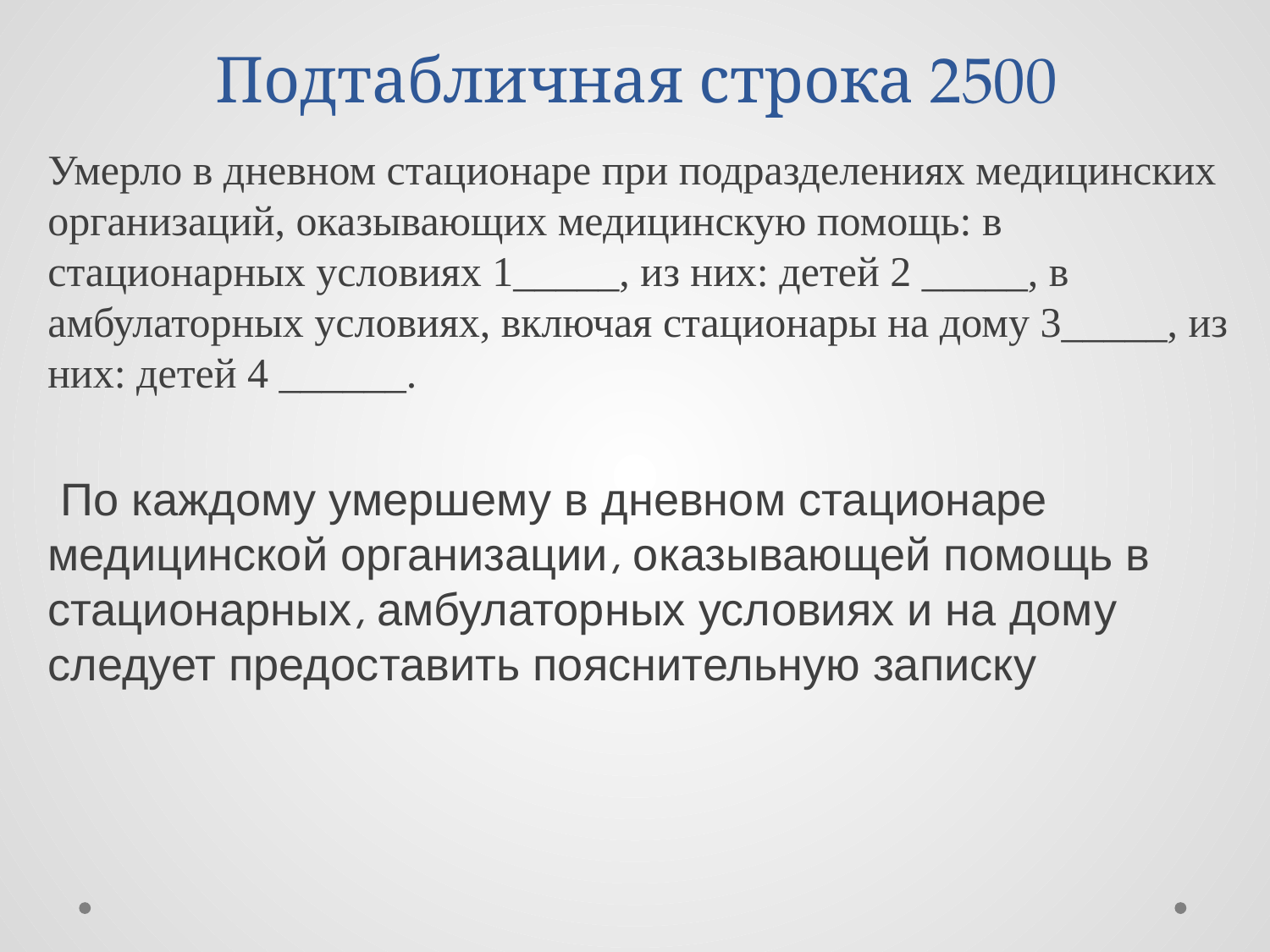

# Подтабличная строка 2500
Умерло в дневном стационаре при подразделениях медицинских организаций, оказывающих медицинскую помощь: в стационарных условиях 1_____, из них: детей 2 _____, в амбулаторных условиях, включая стационары на дому 3_____, из них: детей 4 ______.

 По каждому умершему в дневном стационаре  медицинской организации, оказывающей помощь в  стационарных, амбулаторных условиях и на дому  следует предоставить пояснительную записку